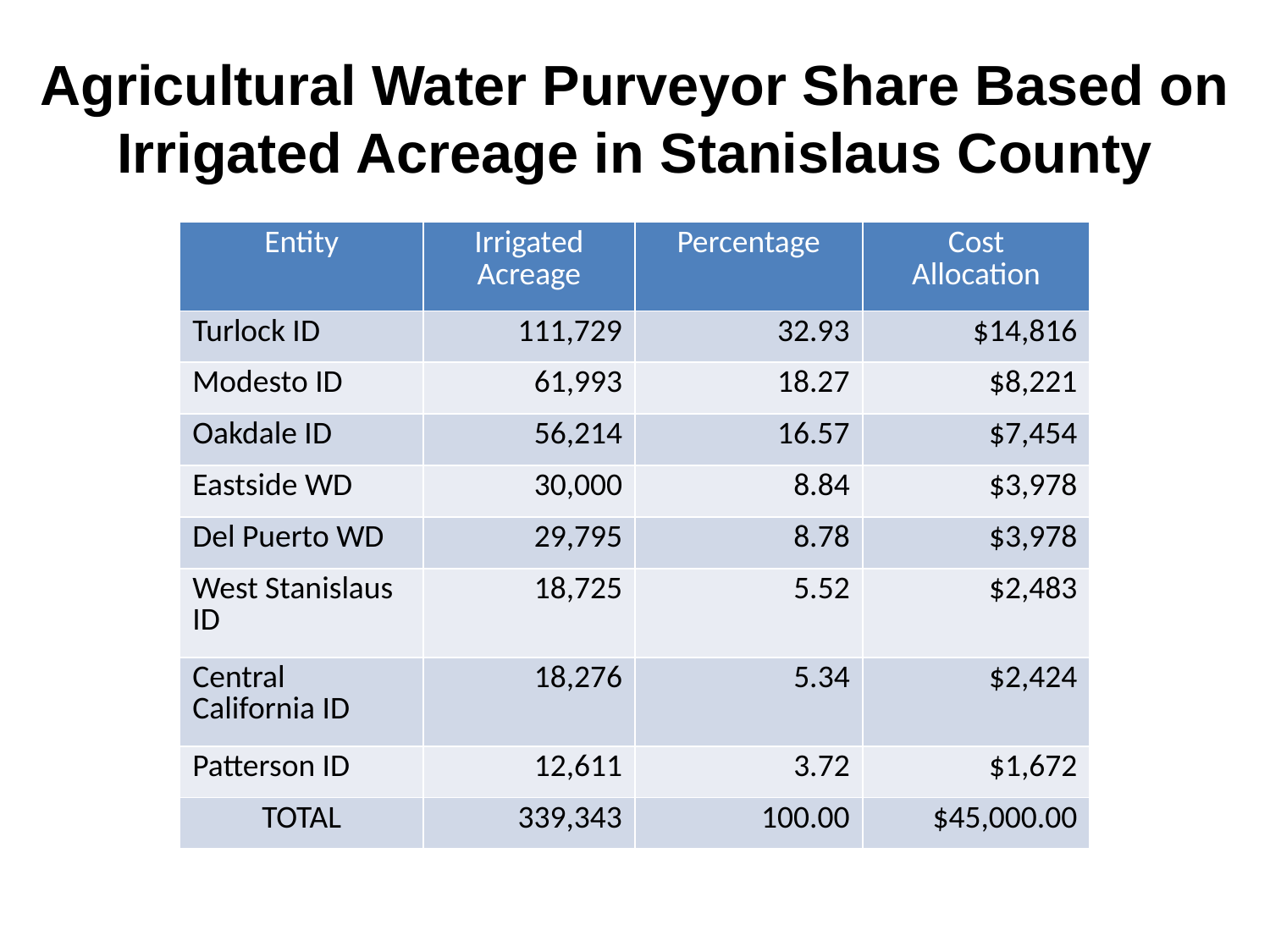

Agricultural Water Purveyor Share Based on Irrigated Acreage in Stanislaus County
| Entity | Irrigated Acreage | Percentage | Cost Allocation |
| --- | --- | --- | --- |
| Turlock ID | 111,729 | 32.93 | $14,816 |
| Modesto ID | 61,993 | 18.27 | $8,221 |
| Oakdale ID | 56,214 | 16.57 | $7,454 |
| Eastside WD | 30,000 | 8.84 | $3,978 |
| Del Puerto WD | 29,795 | 8.78 | $3,978 |
| West Stanislaus ID | 18,725 | 5.52 | $2,483 |
| Central California ID | 18,276 | 5.34 | $2,424 |
| Patterson ID | 12,611 | 3.72 | $1,672 |
| TOTAL | 339,343 | 100.00 | $45,000.00 |